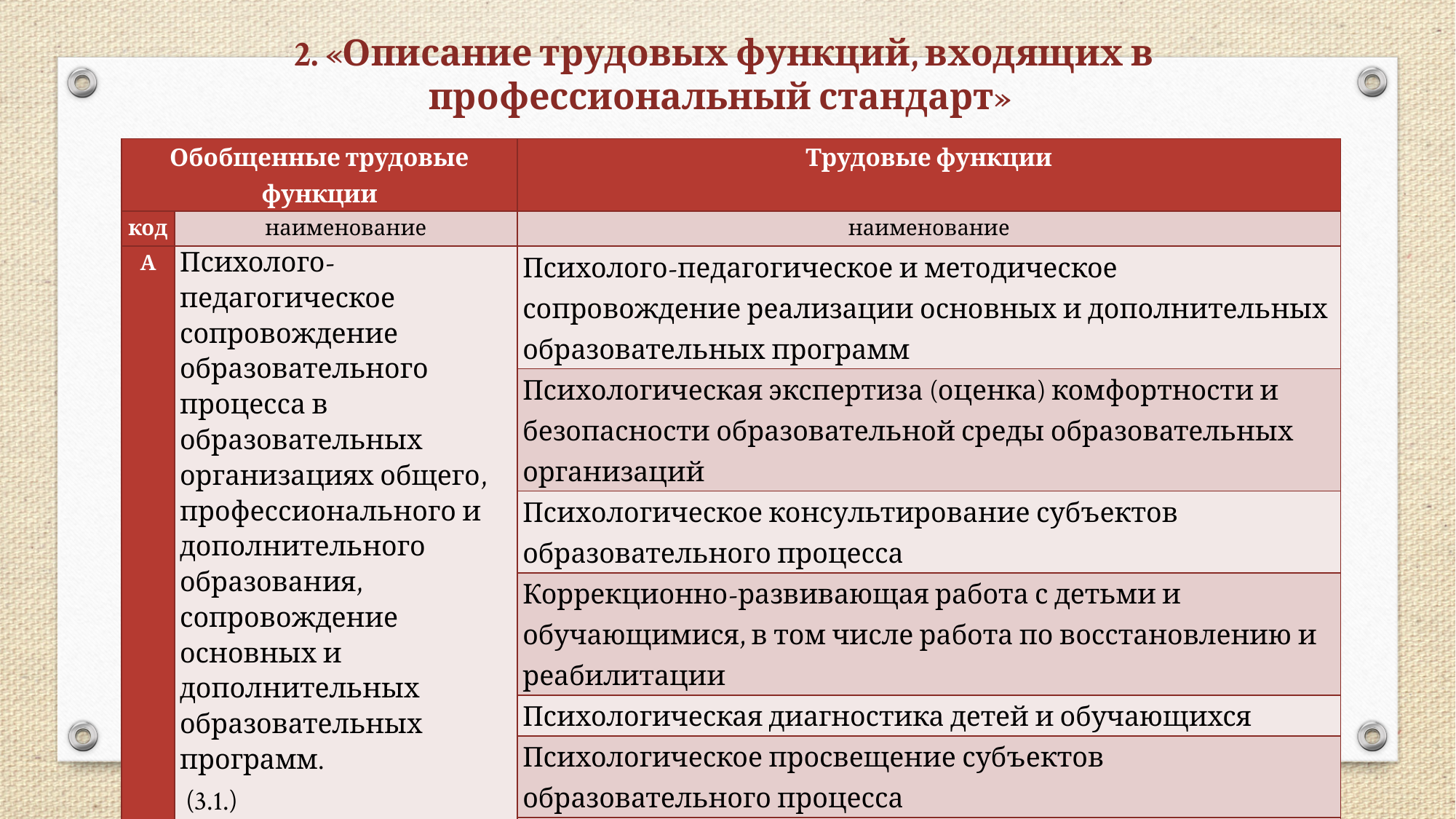

# 2. «Описание трудовых функций, входящих в профессиональный стандарт»
| Обобщенные трудовые функции |  | Трудовые функции |
| --- | --- | --- |
| код | наименование | наименование |
| А | Психолого-педагогическое сопровождение образовательного процесса в образовательных организациях общего, профессионального и дополнительного образования, сопровождение основных и дополнительных образовательных программ.  (3.1.) | Психолого-педагогическое и методическое сопровождение реализации основных и дополнительных образовательных программ |
|  |  | Психологическая экспертиза (оценка) комфортности и безопасности образовательной среды образовательных организаций |
|  |  | Психологическое консультирование субъектов образовательного процесса |
|  |  | Коррекционно-развивающая работа с детьми и обучающимися, в том числе работа по восстановлению и реабилитации |
|  |  | Психологическая диагностика детей и обучающихся |
|  |  | Психологическое просвещение субъектов образовательного процесса |
|  |  | Психопрофилактика (профессиональная деятельность, направленная на сохранение и укрепление психологического здоровья обучающихся в процессе обучения и воспитания в образовательных организациях) |